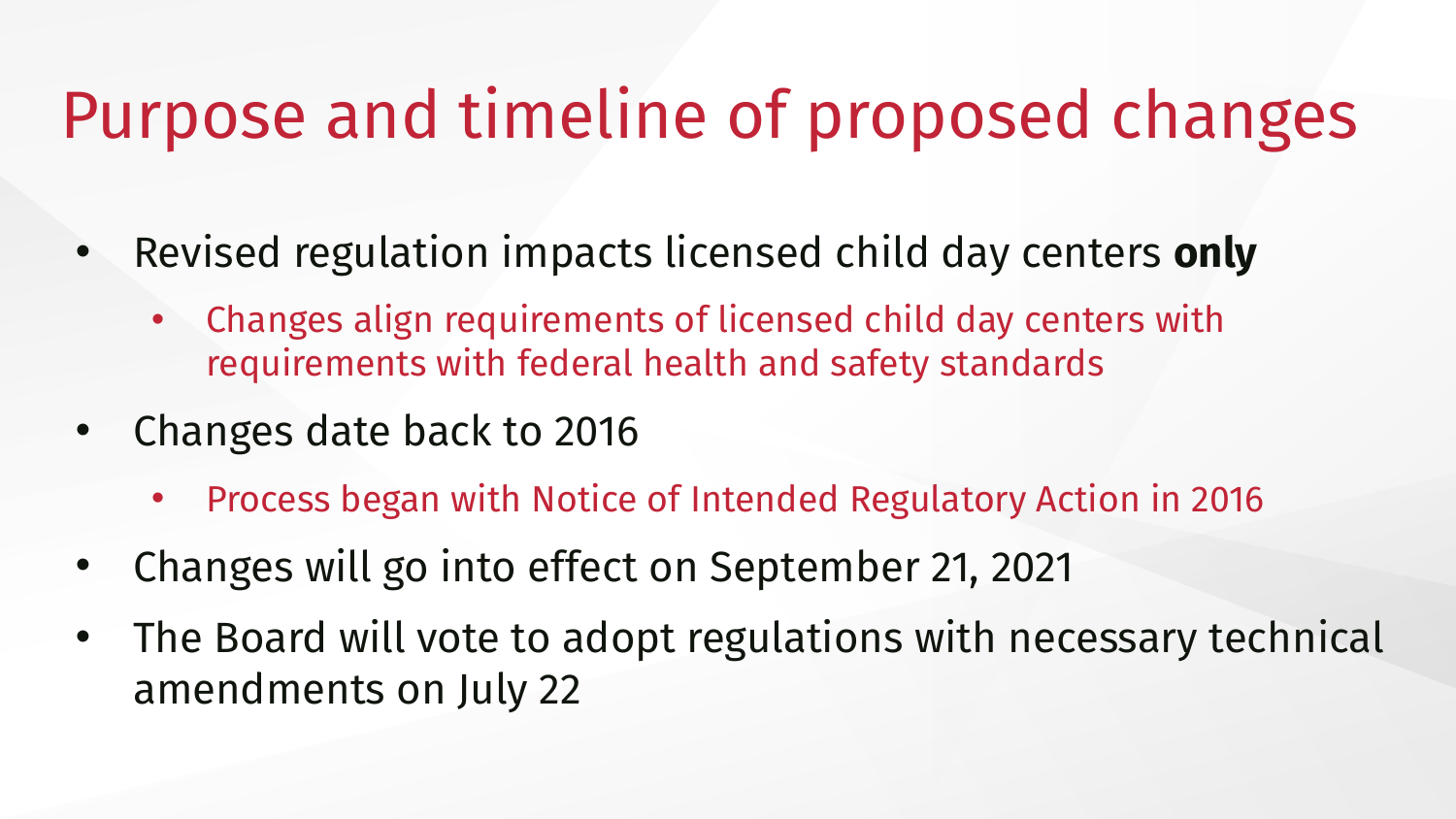

# Purpose and timeline of proposed changes
Revised regulation impacts licensed child day centers only
Changes align requirements of licensed child day centers with requirements with federal health and safety standards
Changes date back to 2016
Process began with Notice of Intended Regulatory Action in 2016
Changes will go into effect on September 21, 2021
The Board will vote to adopt regulations with necessary technical amendments on July 22